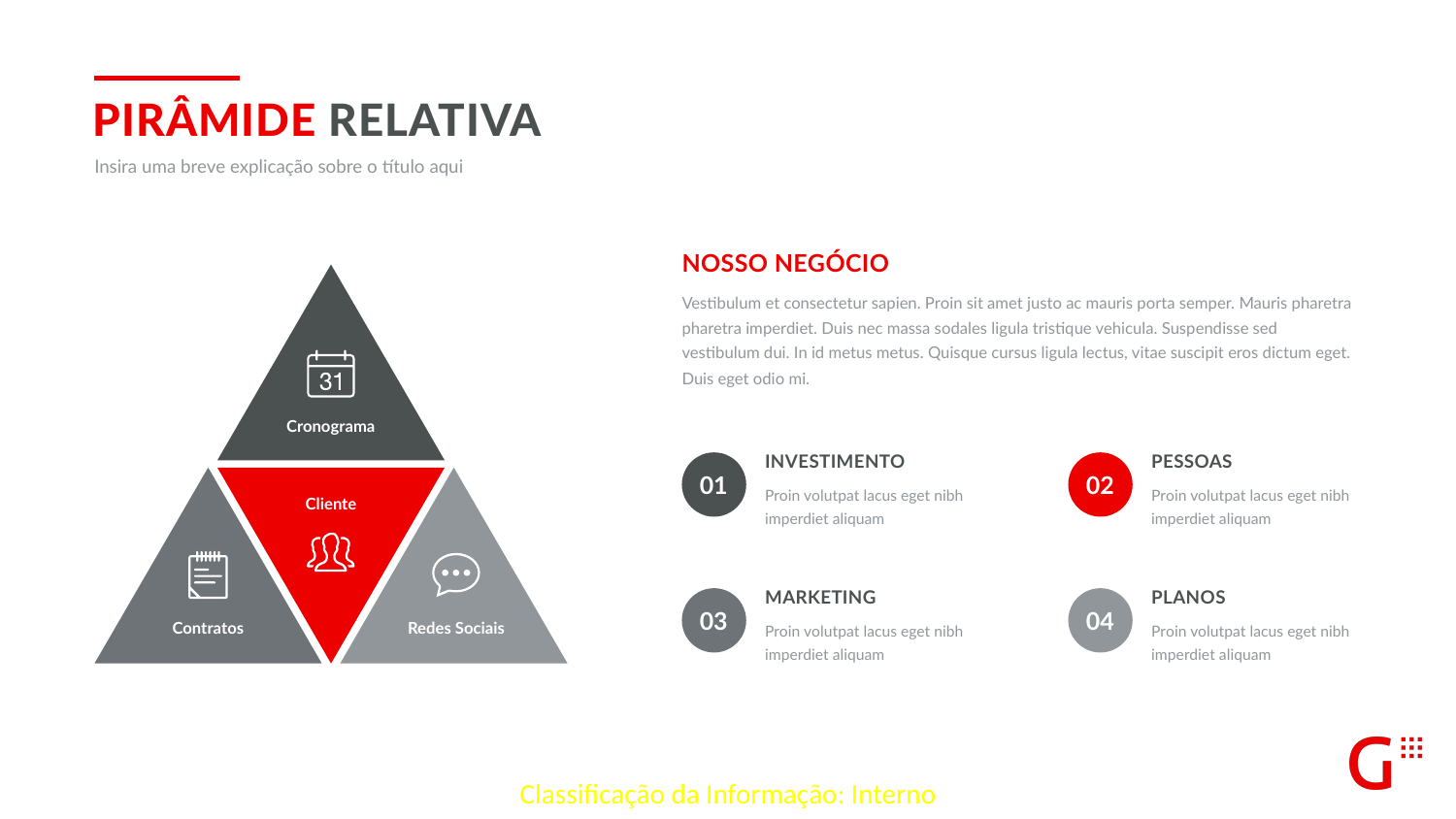

Pirâmide relativa
Insira uma breve explicação sobre o título aqui
Nosso negócio
Vestibulum et consectetur sapien. Proin sit amet justo ac mauris porta semper. Mauris pharetra pharetra imperdiet. Duis nec massa sodales ligula tristique vehicula. Suspendisse sed vestibulum dui. In id metus metus. Quisque cursus ligula lectus, vitae suscipit eros dictum eget. Duis eget odio mi.

Cronograma

Cliente

Contratos
Redes Sociais
Investimento
Proin volutpat lacus eget nibh imperdiet aliquam
Pessoas
Proin volutpat lacus eget nibh imperdiet aliquam

01

02
marketing
Proin volutpat lacus eget nibh imperdiet aliquam
planos
Proin volutpat lacus eget nibh imperdiet aliquam

03

04